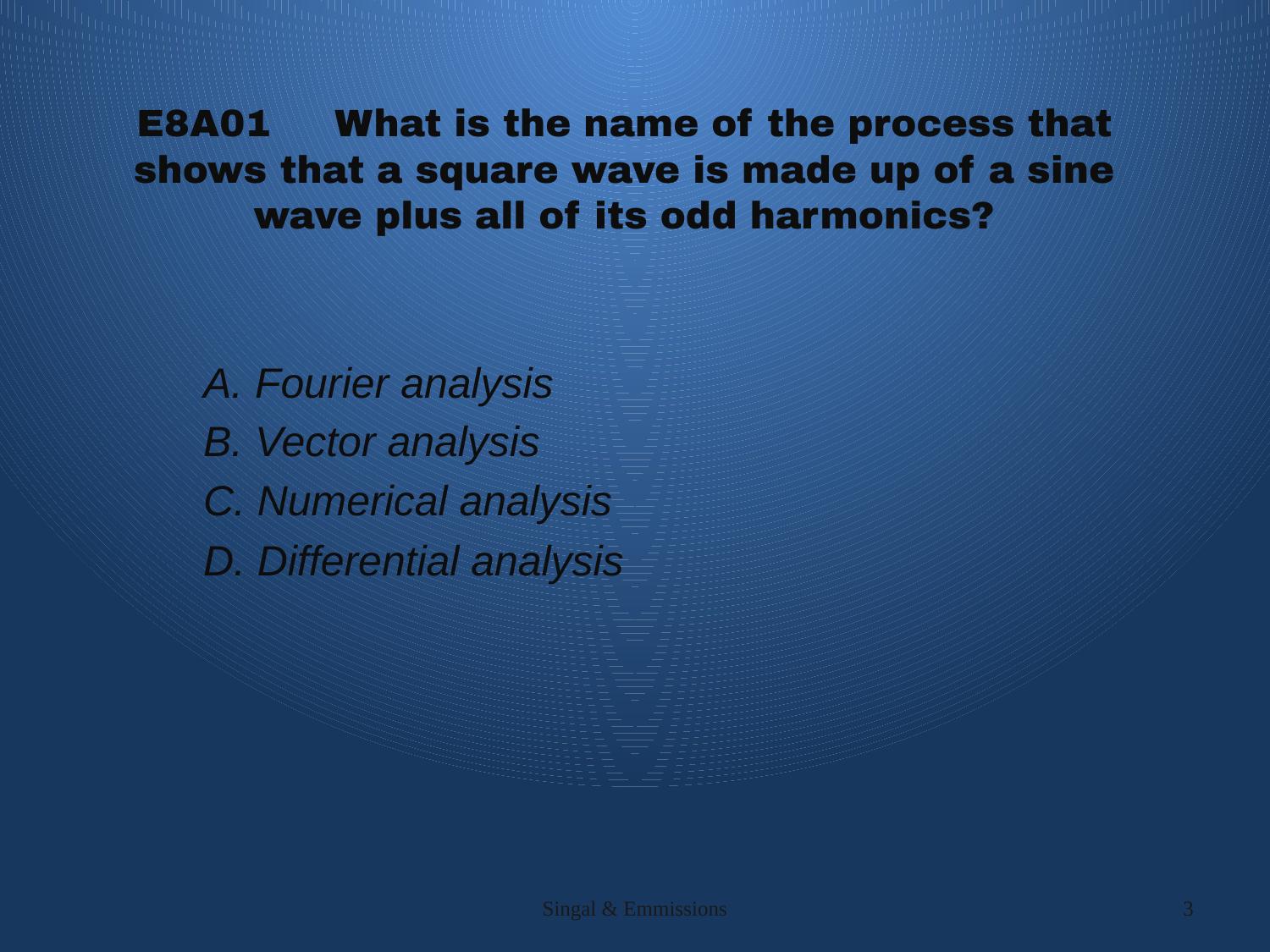

# E8A01     What is the name of the process that shows that a square wave is made up of a sine wave plus all of its odd harmonics?
A. Fourier analysis
B. Vector analysis
C. Numerical analysis
D. Differential analysis
Singal & Emmissions
3